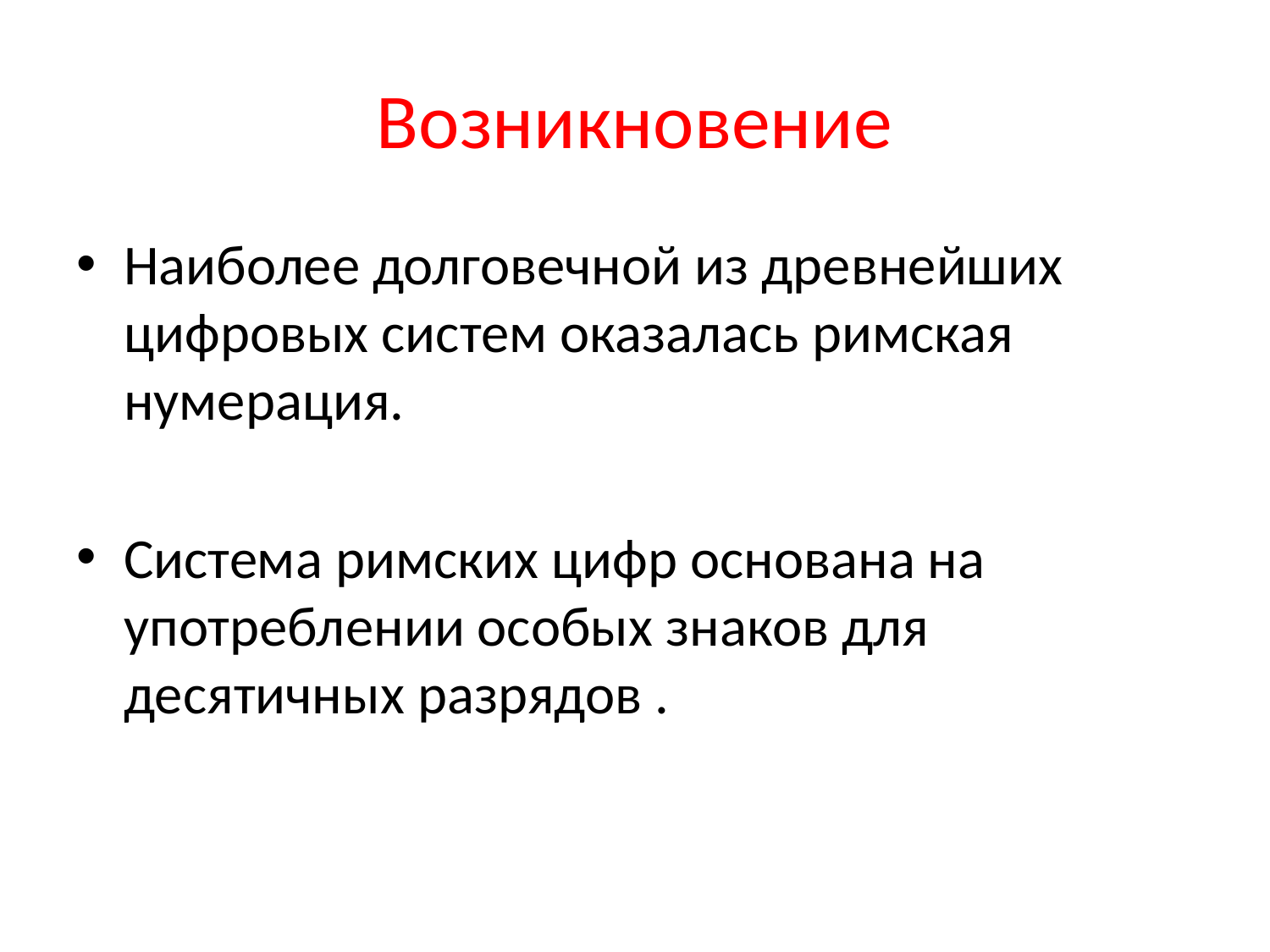

# Возникновение
Наиболее долговечной из древнейших цифровых систем оказалась римская нумерация.

Система римских цифр основана на употреблении особых знаков для десятичных разрядов .